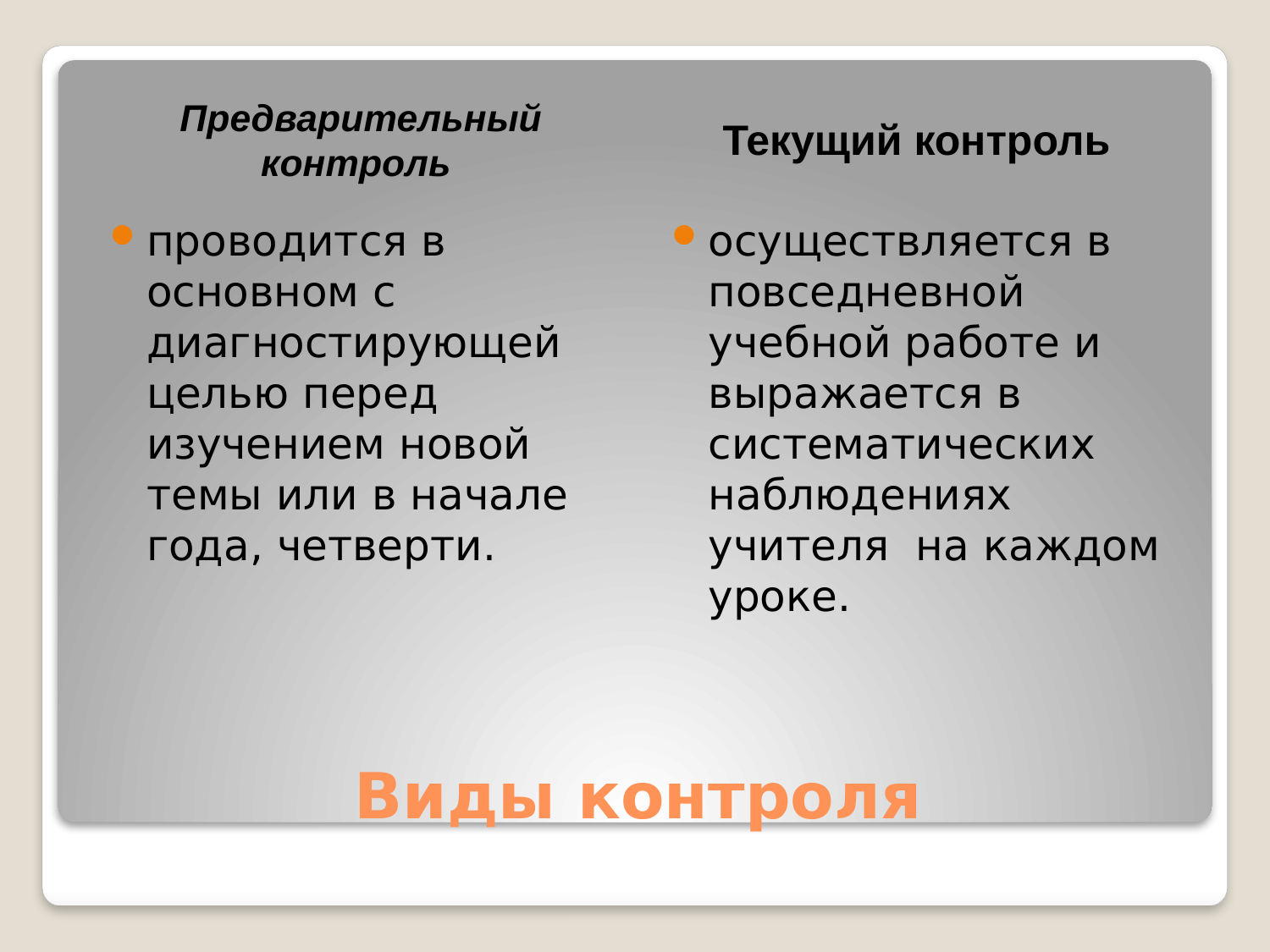

Предварительный контроль
Текущий контроль
проводится в основном с диагностирующей целью перед изучением новой темы или в начале года, четверти.

осуществляется в повседневной учебной работе и выражается в систематических наблюдениях учителя  на каждом уроке.
# Виды контроля